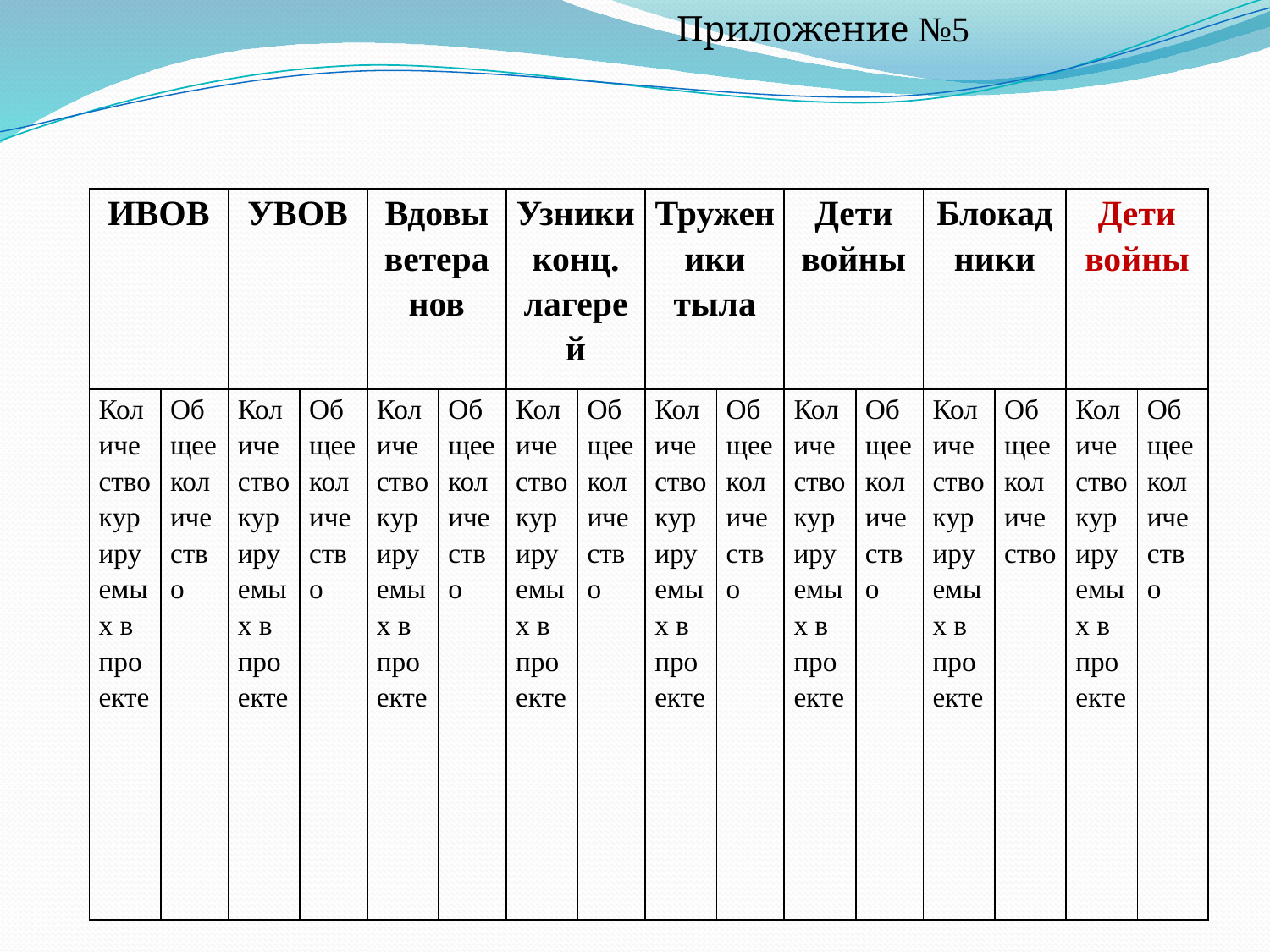

Приложение №5
| ИВОВ |  | УВОВ |  | Вдовы ветеранов |  | Узники конц. лагерей |  | Труженики тыла |  | Дети войны |  | Блокадники |  | Дети войны |  |
| --- | --- | --- | --- | --- | --- | --- | --- | --- | --- | --- | --- | --- | --- | --- | --- |
| Количество курируемых в проекте | Общее количество | Количество курируемых в проекте | Общее количество | Количество курируемых в проекте | Общее количество | Количество курируемых в проекте | Общее количество | Количество курируемых в проекте | Общее количество | Количество курируемых в проекте | Общее количество | Количество курируемых в проекте | Общее количество | Количество курируемых в проекте | Общее количество |